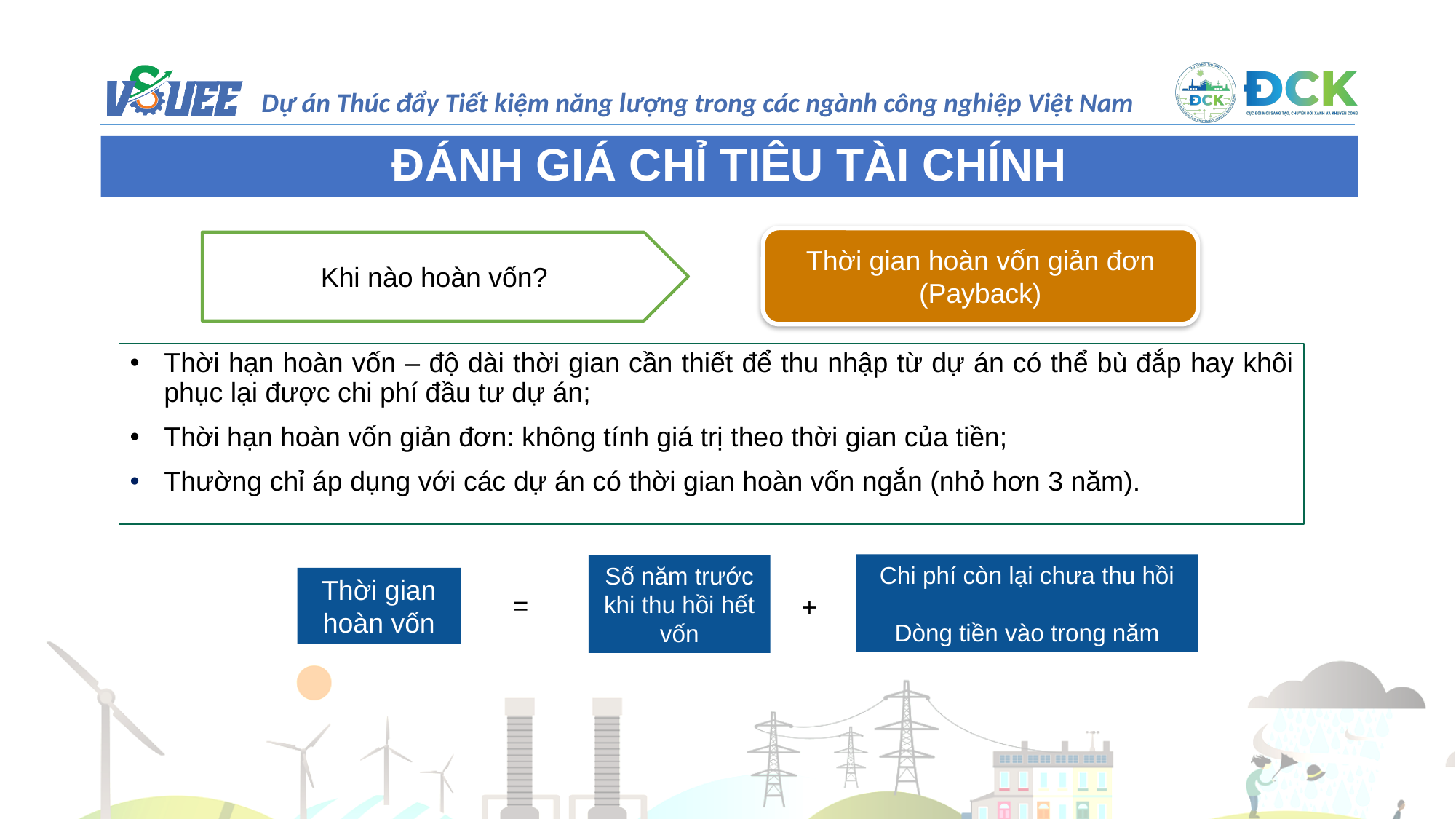

ĐÁNH GIÁ CHỈ TIÊU TÀI CHÍNH
Thời gian hoàn vốn giản đơn (Payback)
Khi nào hoàn vốn?
Thời hạn hoàn vốn – độ dài thời gian cần thiết để thu nhập từ dự án có thể bù đắp hay khôi phục lại được chi phí đầu tư dự án;
Thời hạn hoàn vốn giản đơn: không tính giá trị theo thời gian của tiền;
Thường chỉ áp dụng với các dự án có thời gian hoàn vốn ngắn (nhỏ hơn 3 năm).
Chi phí còn lại chưa thu hồi

Dòng tiền vào trong năm
Số năm trước khi thu hồi hết vốn
Thời gian hoàn vốn
=
+